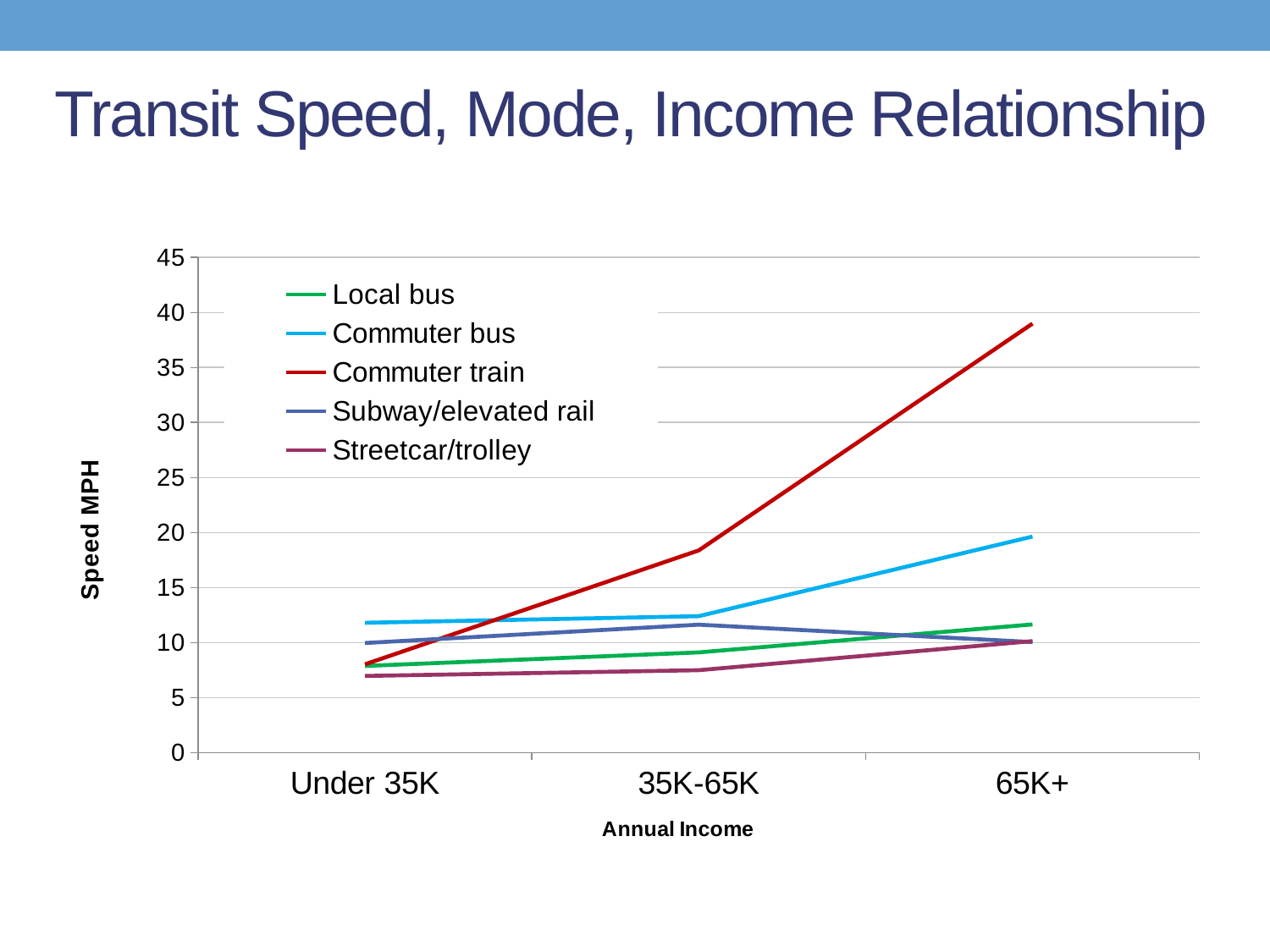

# Transit Speed, Mode, Income Relationship

### Chart

| Category | Local bus | Commuter bus | Commuter train | Subway/elevated rail | Streetcar/trolley |
|---|---|---|---|---|---|
| Under 35K | 7.871507303885736 | 11.796953733765758 | 8.024050041870142 | 9.957460862887238 | 6.963524626906198 |
| 35K-65K | 9.101152194340019 | 12.395585549609104 | 18.369987403269388 | 11.625223849744733 | 7.48857307418999 |
| 65K+ | 11.644832455357768 | 19.628005324299735 | 38.988546575300234 | 10.042781467404227 | 10.13041043405815 |